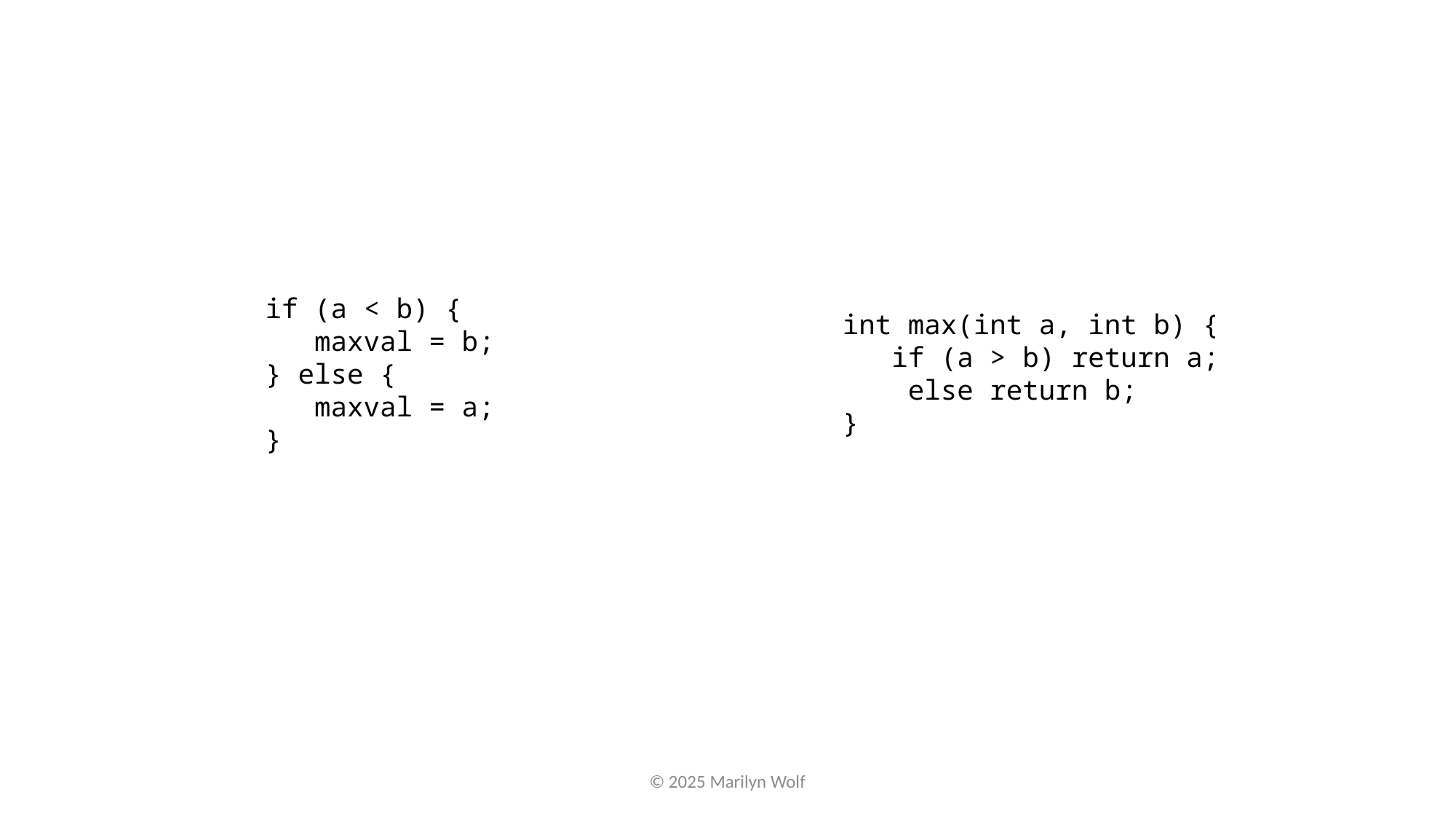

if (a < b) {
   maxval = b;
} else {
   maxval = a;
}
int max(int a, int b) {
   if (a > b) return a;
    else return b;
}
© 2025 Marilyn Wolf